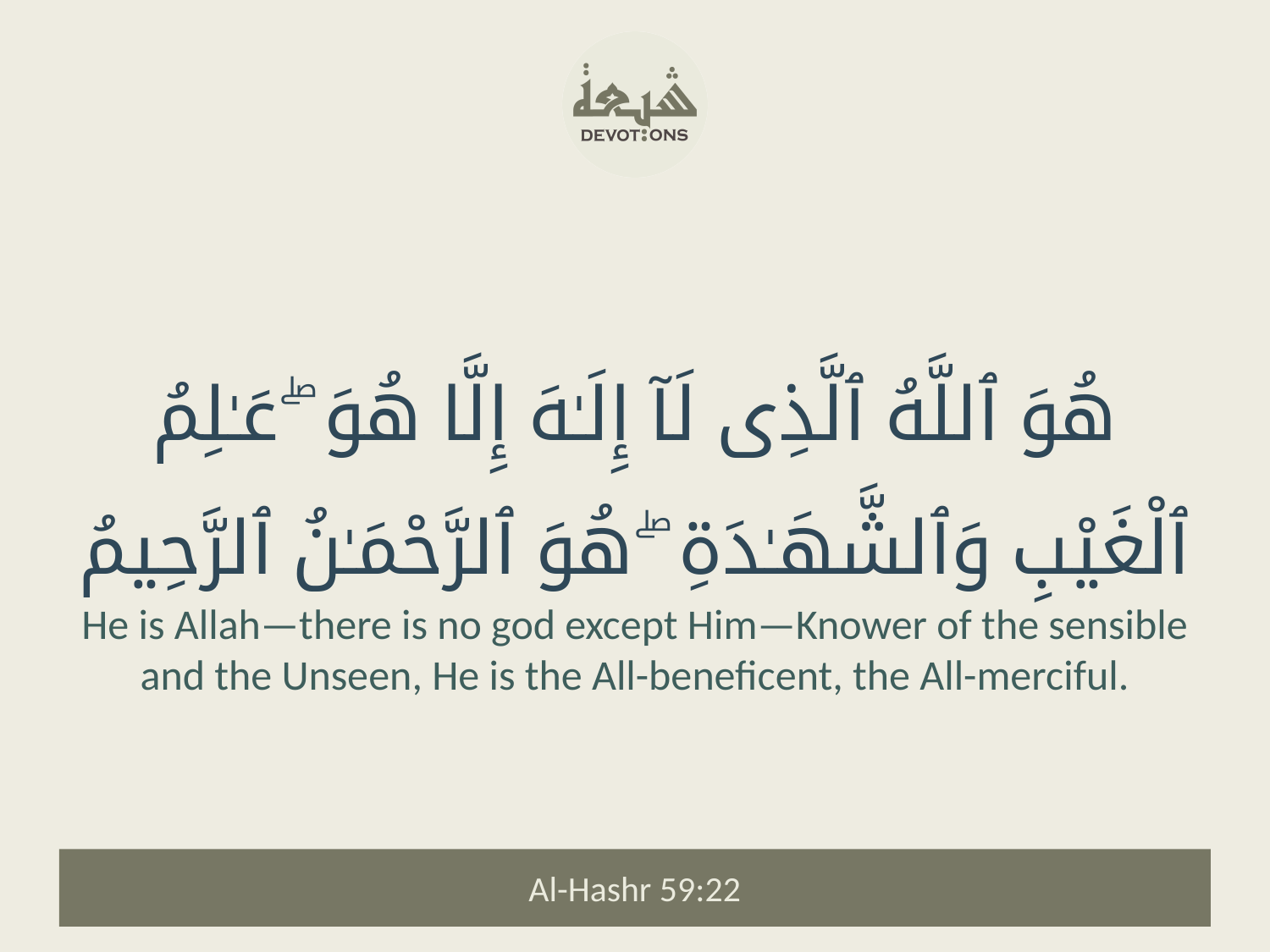

هُوَ ٱللَّهُ ٱلَّذِى لَآ إِلَـٰهَ إِلَّا هُوَ ۖ عَـٰلِمُ ٱلْغَيْبِ وَٱلشَّهَـٰدَةِ ۖ هُوَ ٱلرَّحْمَـٰنُ ٱلرَّحِيمُ
He is Allah—there is no god except Him—Knower of the sensible and the Unseen, He is the All-beneficent, the All-merciful.
Al-Hashr 59:22